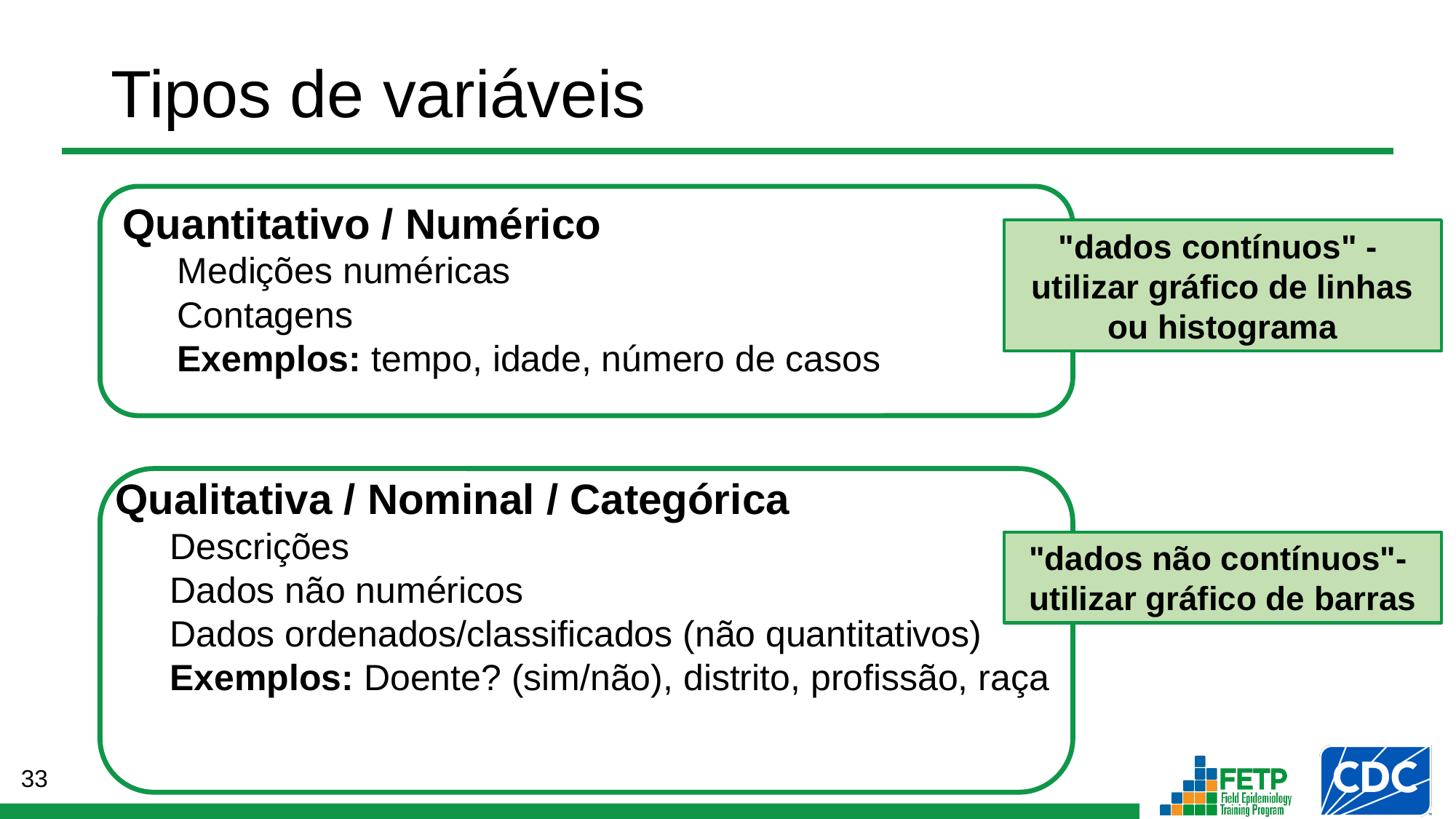

# Tipos de variáveis

Quantitativo / Numérico
Medições numéricas
Contagens
Exemplos: tempo, idade, número de casos
"dados contínuos" -
utilizar gráfico de linhas ou histograma
Qualitativa / Nominal / Categórica
Descrições
Dados não numéricos
Dados ordenados/classificados (não quantitativos)
Exemplos: Doente? (sim/não), distrito, profissão, raça

"dados não contínuos"-
utilizar gráfico de barras